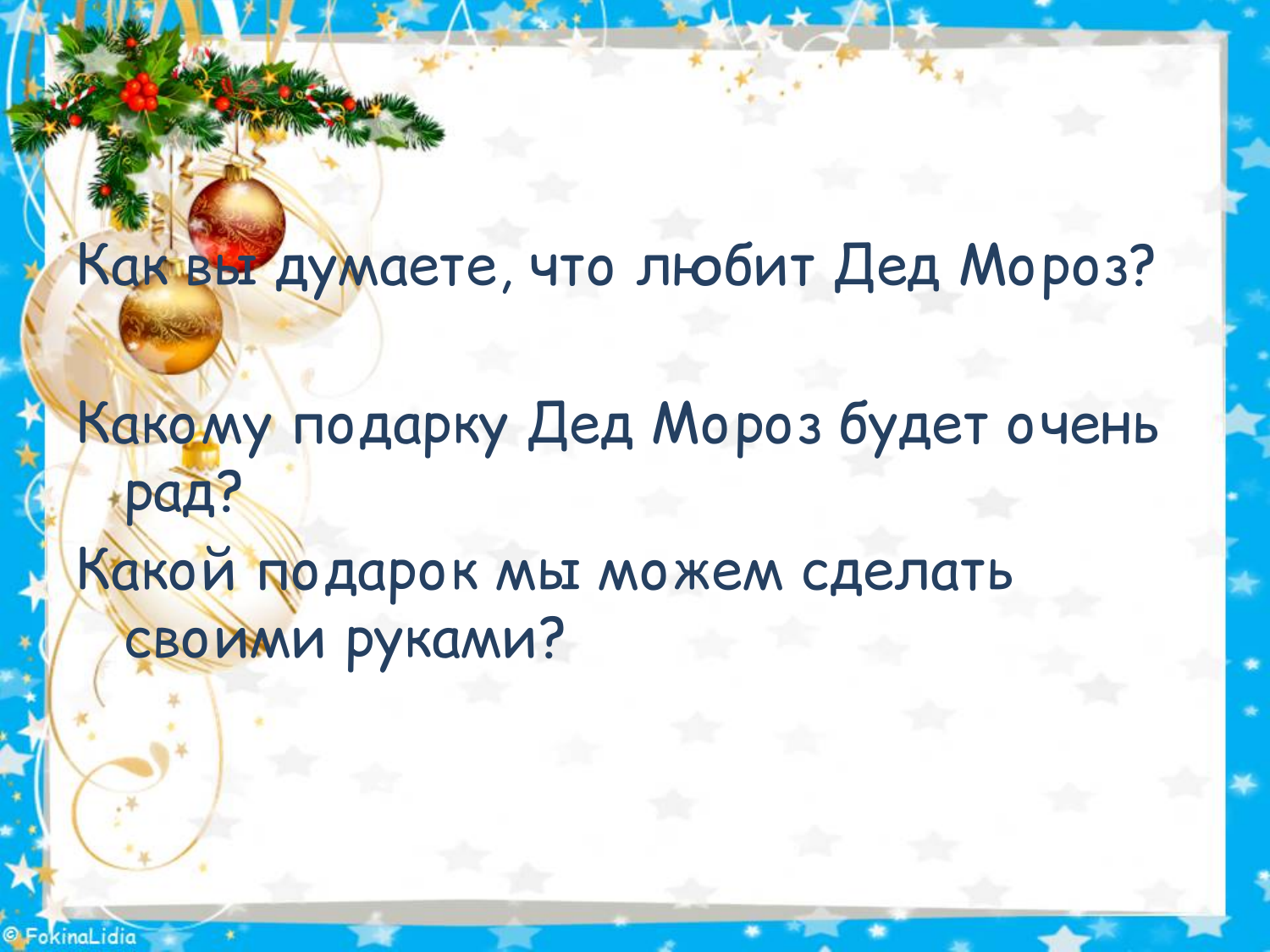

Как вы думаете, что любит Дед Мороз?

Какому подарку Дед Мороз будет очень рад?
Какой подарок мы можем сделать своими руками?